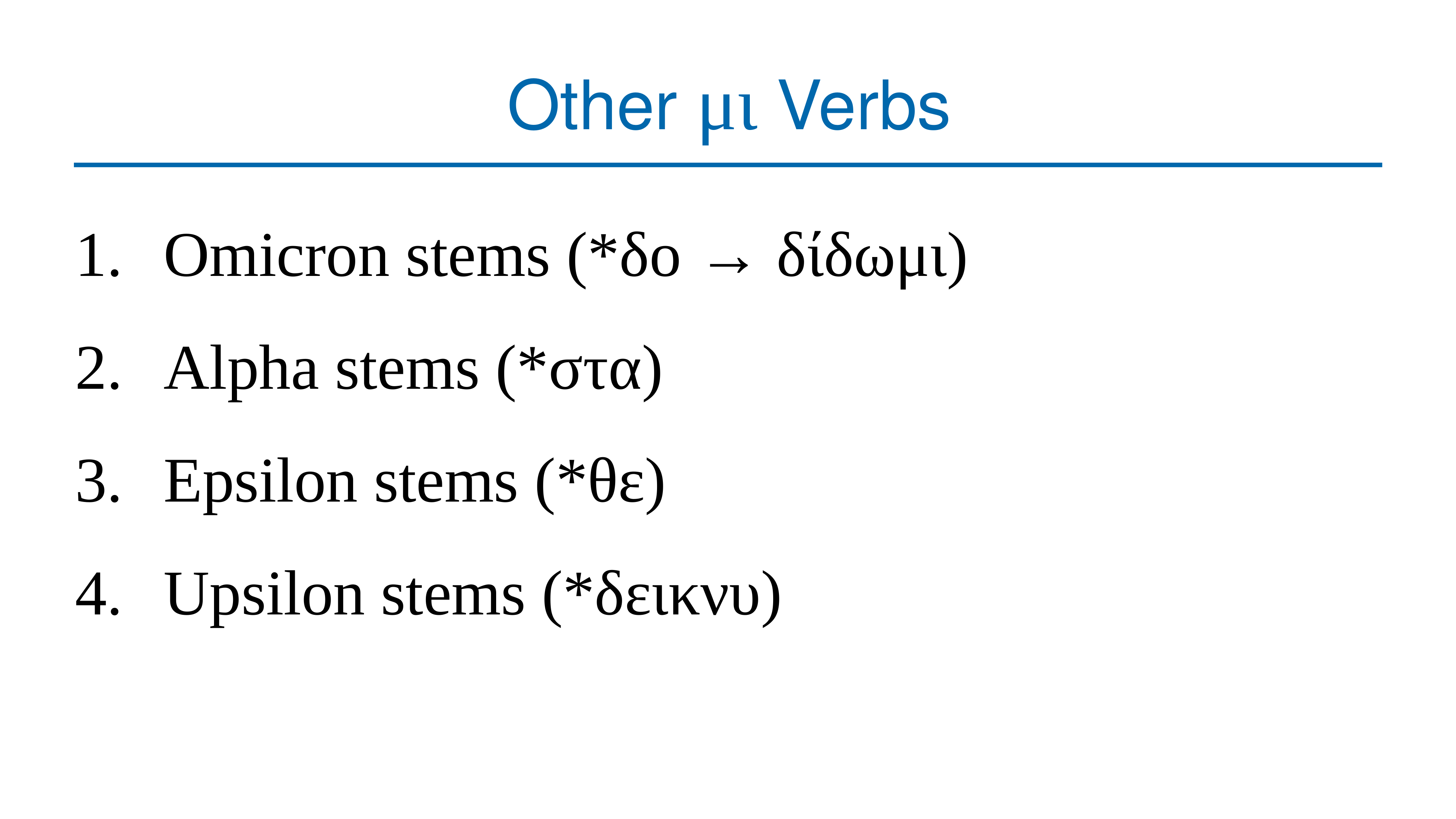

# Other μι Verbs
Omicron stems (*δο → δίδωμι)
Alpha stems (*στα)
Epsilon stems (*θε)
Upsilon stems (*δεικνυ)